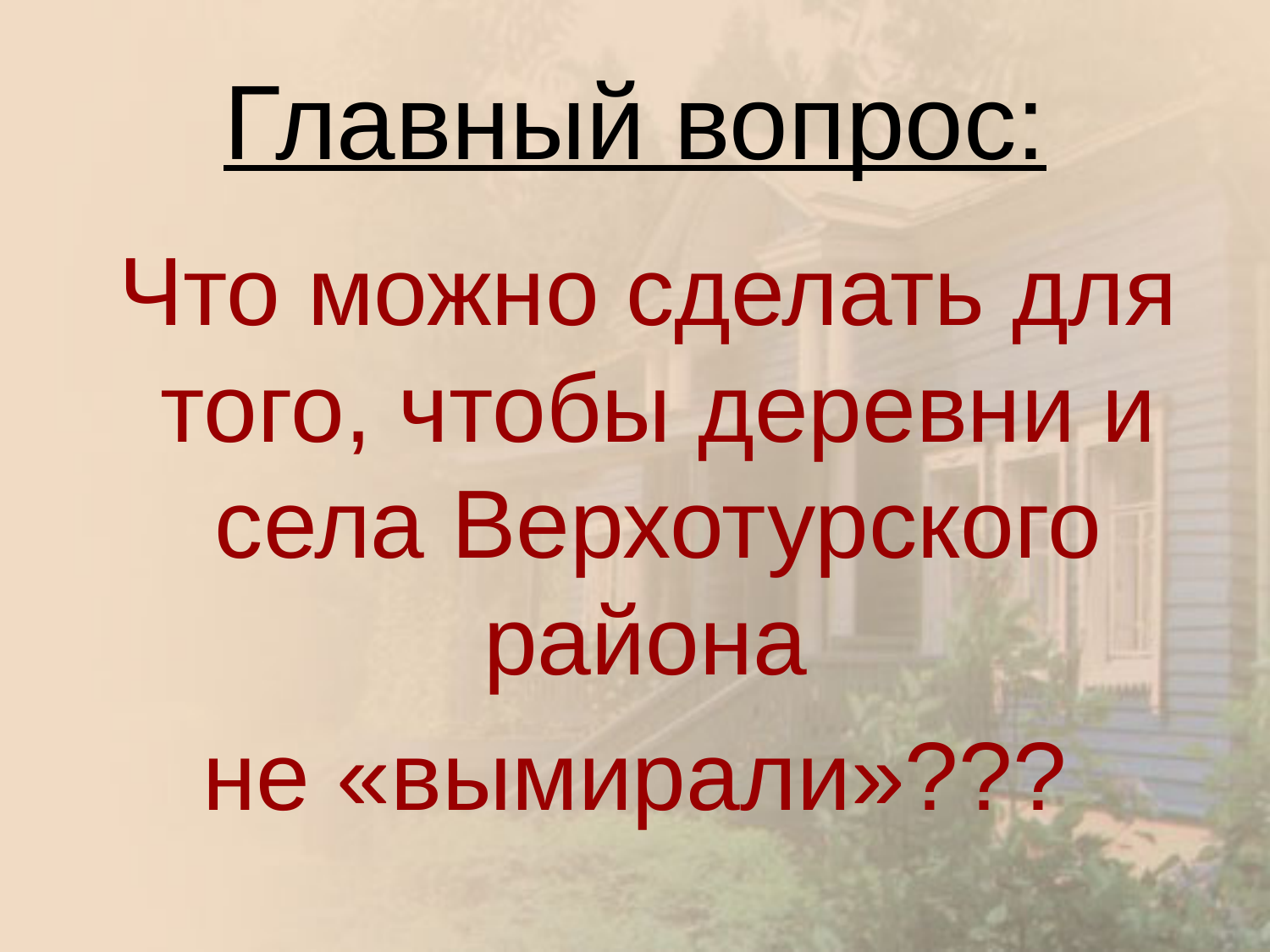

# Главный вопрос:
 Что можно сделать для того, чтобы деревни и села Верхотурского района
не «вымирали»???